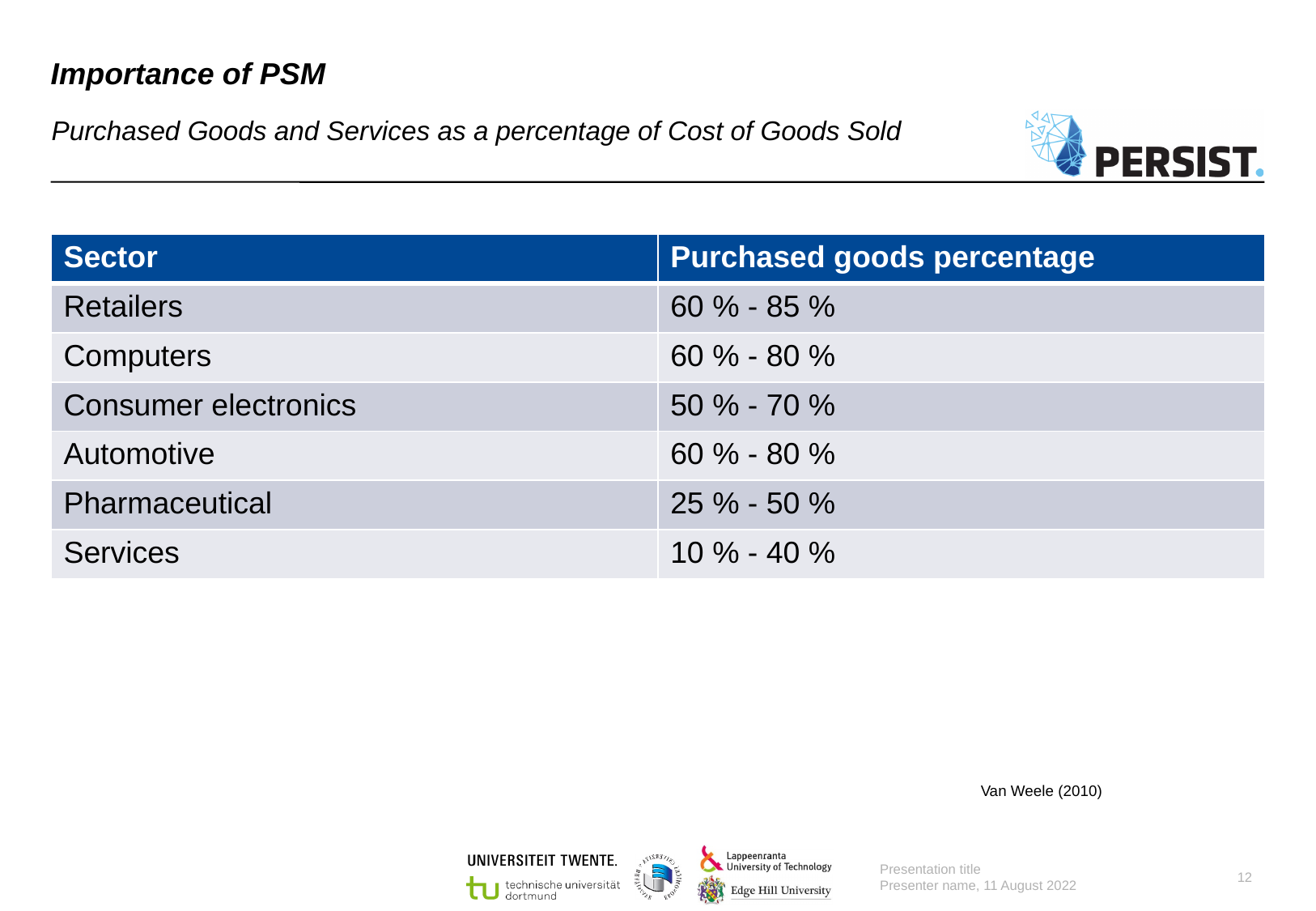

# Importance of PSM
Purchased Goods and Services as a percentage of Cost of Goods Sold

| Sector | Purchased goods percentage |
| --- | --- |
| Retailers | 60 % - 85 % |
| Computers | 60 % - 80 % |
| Consumer electronics | 50 % - 70 % |
| Automotive | 60 % - 80 % |
| Pharmaceutical | 25 % - 50 % |
| Services | 10 % - 40 % |
Van Weele (2010)

Presentation title
Presenter name, 11 August 2022
12